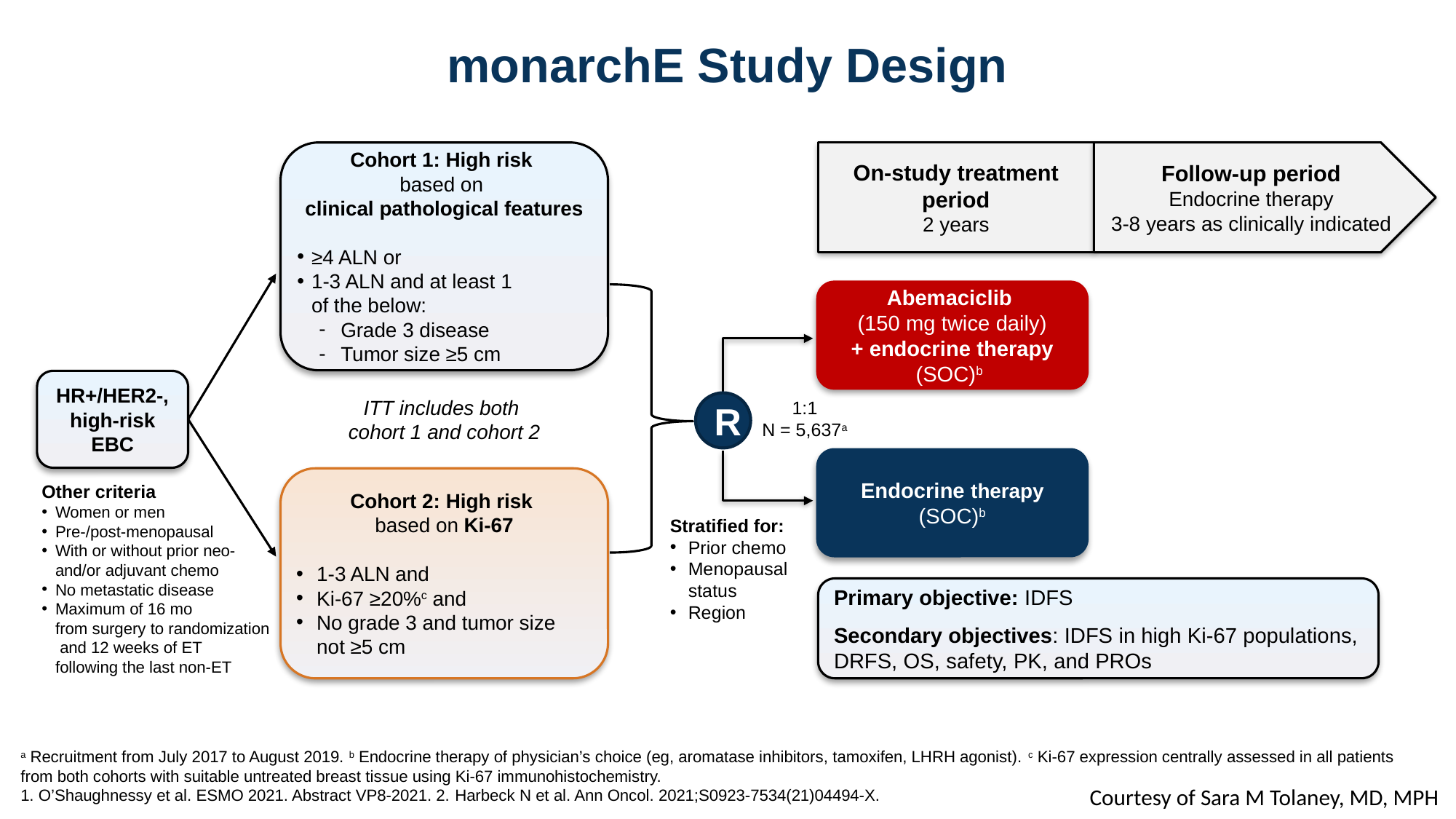

# monarchE Study Design
Cohort 1: High risk
based on
clinical pathological features

≥4 ALN or
1-3 ALN and at least 1
of the below:
Grade 3 disease
Tumor size ≥5 cm
On-study treatment period
2 years
Follow-up period
Endocrine therapy
3-8 years as clinically indicated
Abemaciclib
(150 mg twice daily)
+ endocrine therapy (SOC)b

HR+/HER2-, high-risk EBC
1:1
N = 5,637a
ITT includes both
cohort 1 and cohort 2
R
Endocrine therapy (SOC)b
Cohort 2: High risk
based on Ki-67

1-3 ALN and
Ki-67 ≥20%c and
No grade 3 and tumor size
not ≥5 cm
Other criteria
Women or men
Pre-/post-menopausal
With or without prior neo-
and/or adjuvant chemo
No metastatic disease
Maximum of 16 mo
from surgery to randomization
 and 12 weeks of ET
following the last non-ET
Stratified for:
Prior chemo
Menopausal
status
Region
Primary objective: IDFS
Secondary objectives: IDFS in high Ki-67 populations, DRFS, OS, safety, PK, and PROs
a Recruitment from July 2017 to August 2019. b Endocrine therapy of physician’s choice (eg, aromatase inhibitors, tamoxifen, LHRH agonist). c Ki-67 expression centrally assessed in all patients from both cohorts with suitable untreated breast tissue using Ki-67 immunohistochemistry.
1. O’Shaughnessy et al. ESMO 2021. Abstract VP8-2021. 2. Harbeck N et al. Ann Oncol. 2021;S0923-7534(21)04494-X.
Courtesy of Sara M Tolaney, MD, MPH